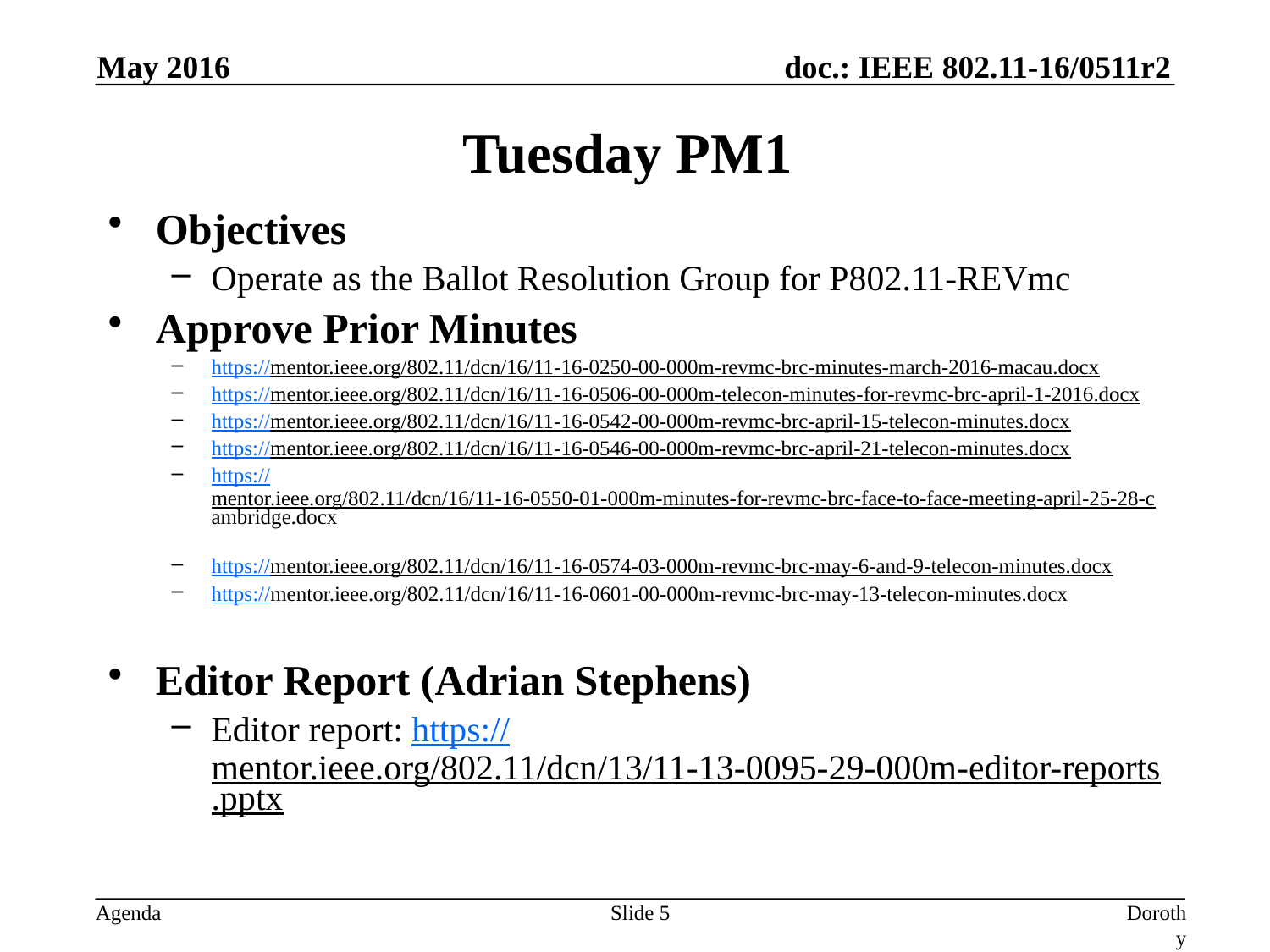

Tuesday PM1
May 2016
Objectives
Operate as the Ballot Resolution Group for P802.11-REVmc
Approve Prior Minutes
https://mentor.ieee.org/802.11/dcn/16/11-16-0250-00-000m-revmc-brc-minutes-march-2016-macau.docx
https://mentor.ieee.org/802.11/dcn/16/11-16-0506-00-000m-telecon-minutes-for-revmc-brc-april-1-2016.docx
https://mentor.ieee.org/802.11/dcn/16/11-16-0542-00-000m-revmc-brc-april-15-telecon-minutes.docx
https://mentor.ieee.org/802.11/dcn/16/11-16-0546-00-000m-revmc-brc-april-21-telecon-minutes.docx
https://mentor.ieee.org/802.11/dcn/16/11-16-0550-01-000m-minutes-for-revmc-brc-face-to-face-meeting-april-25-28-cambridge.docx
https://mentor.ieee.org/802.11/dcn/16/11-16-0574-03-000m-revmc-brc-may-6-and-9-telecon-minutes.docx
https://mentor.ieee.org/802.11/dcn/16/11-16-0601-00-000m-revmc-brc-may-13-telecon-minutes.docx

Editor Report (Adrian Stephens)
Editor report: https://mentor.ieee.org/802.11/dcn/13/11-13-0095-29-000m-editor-reports.pptx
Slide 5
Dorothy Stanley, HP Enterprise